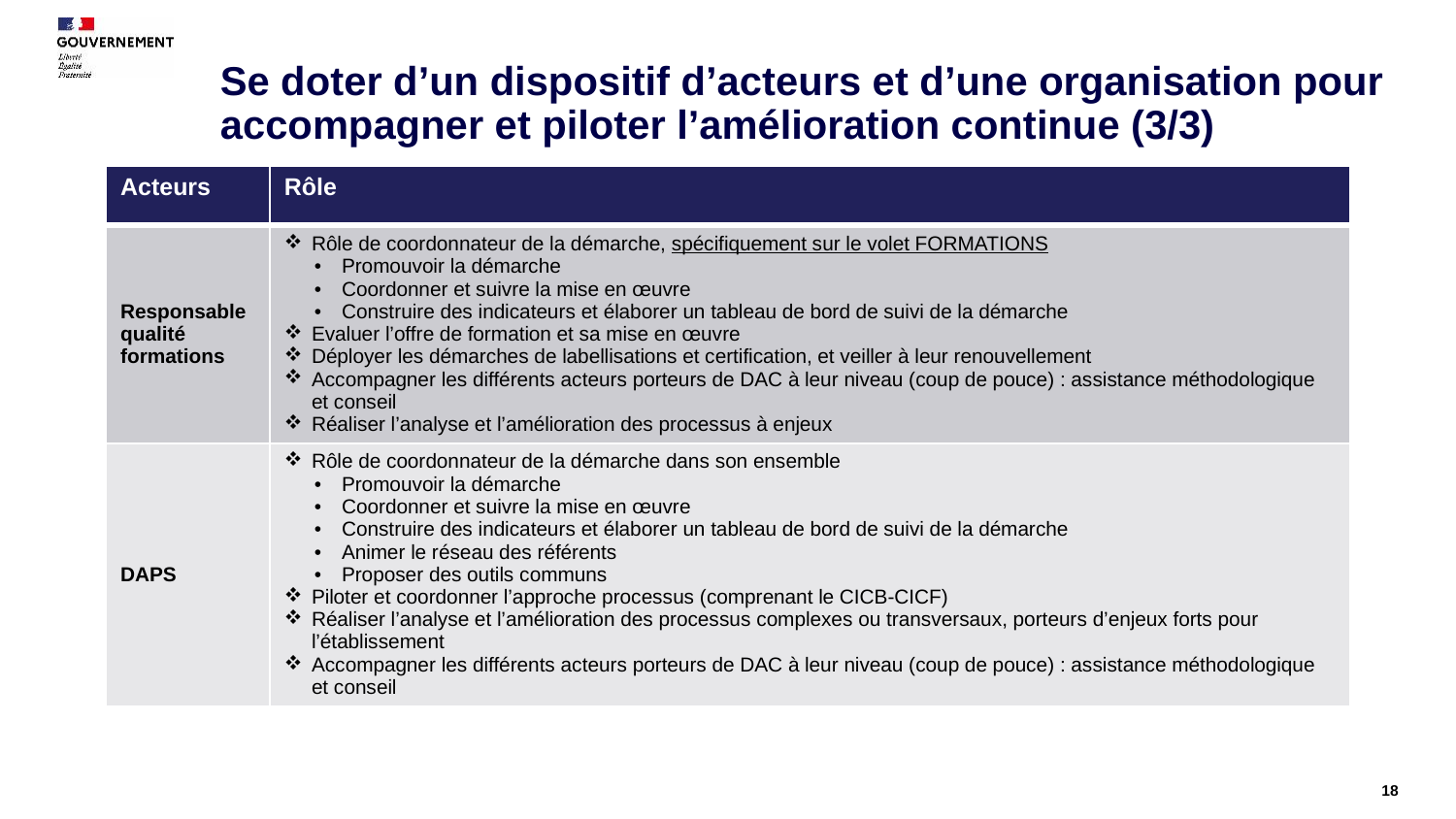

Se doter d’un dispositif d’acteurs et d’une organisation pour accompagner et piloter l’amélioration continue (3/3)

| Acteurs | Rôle |
| --- | --- |
| Responsable qualité formations | Rôle de coordonnateur de la démarche, spécifiquement sur le volet FORMATIONS Promouvoir la démarche Coordonner et suivre la mise en œuvre Construire des indicateurs et élaborer un tableau de bord de suivi de la démarche Evaluer l’offre de formation et sa mise en œuvre Déployer les démarches de labellisations et certification, et veiller à leur renouvellement Accompagner les différents acteurs porteurs de DAC à leur niveau (coup de pouce) : assistance méthodologique et conseil Réaliser l’analyse et l’amélioration des processus à enjeux |
| DAPS | Rôle de coordonnateur de la démarche dans son ensemble Promouvoir la démarche Coordonner et suivre la mise en œuvre Construire des indicateurs et élaborer un tableau de bord de suivi de la démarche Animer le réseau des référents Proposer des outils communs Piloter et coordonner l’approche processus (comprenant le CICB-CICF) Réaliser l’analyse et l’amélioration des processus complexes ou transversaux, porteurs d’enjeux forts pour l’établissement Accompagner les différents acteurs porteurs de DAC à leur niveau (coup de pouce) : assistance méthodologique et conseil |